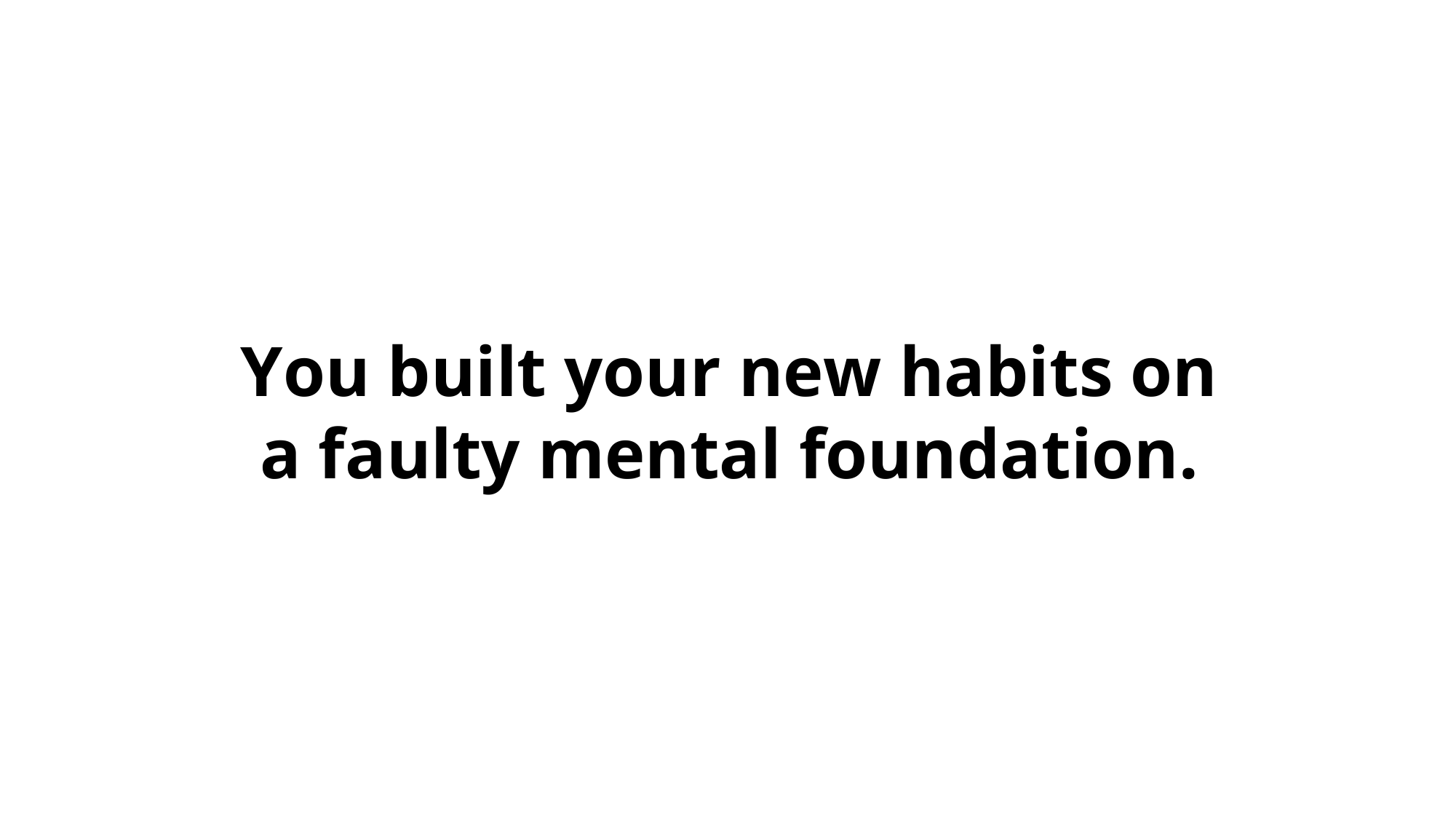

You built your new habits on a faulty mental foundation.